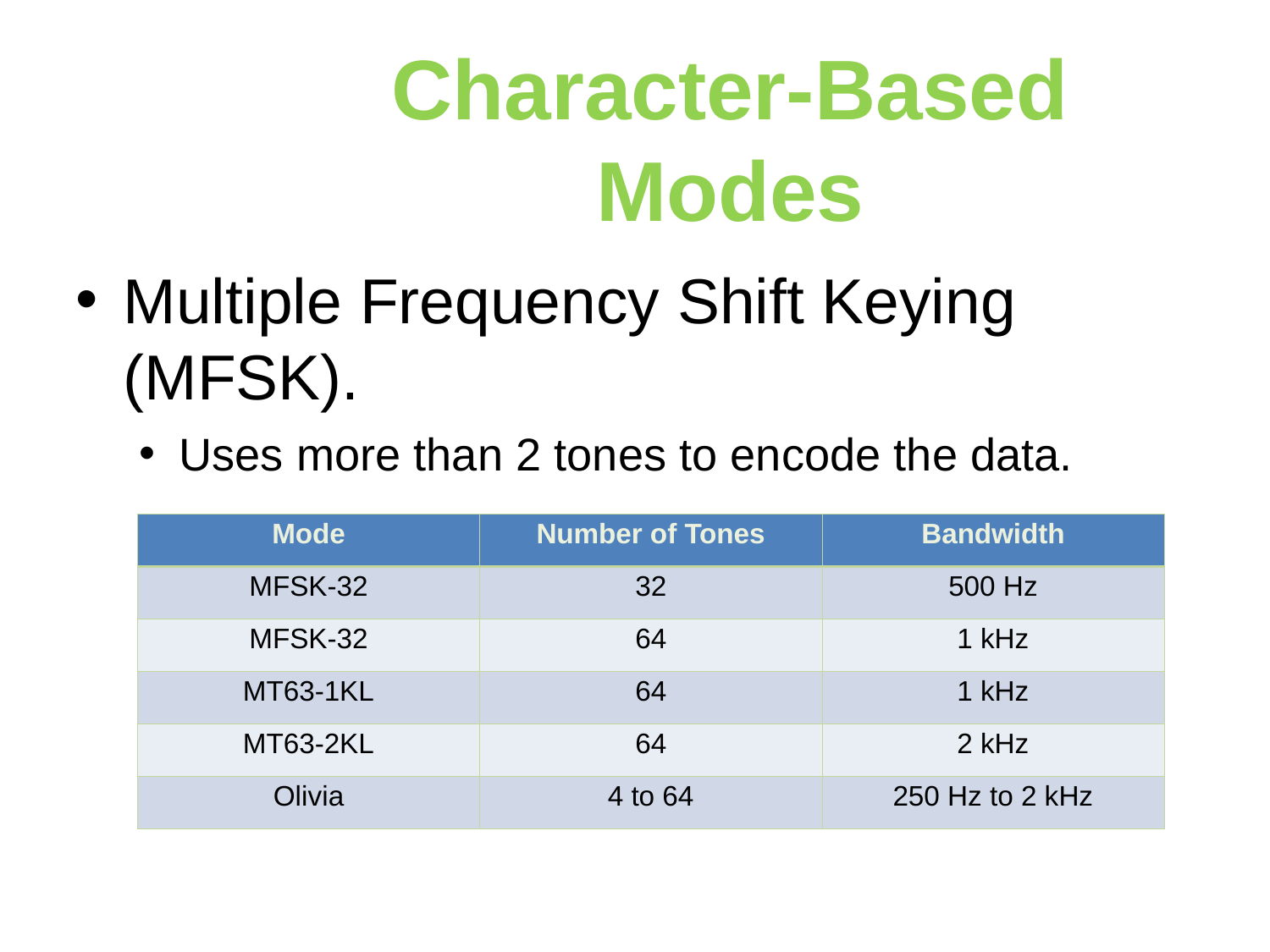

Character-Based Modes
Multiple Frequency Shift Keying (MFSK).
Uses more than 2 tones to encode the data.
| Mode | Number of Tones | Bandwidth |
| --- | --- | --- |
| MFSK-32 | 32 | 500 Hz |
| MFSK-32 | 64 | 1 kHz |
| MT63-1KL | 64 | 1 kHz |
| MT63-2KL | 64 | 2 kHz |
| Olivia | 4 to 64 | 250 Hz to 2 kHz |